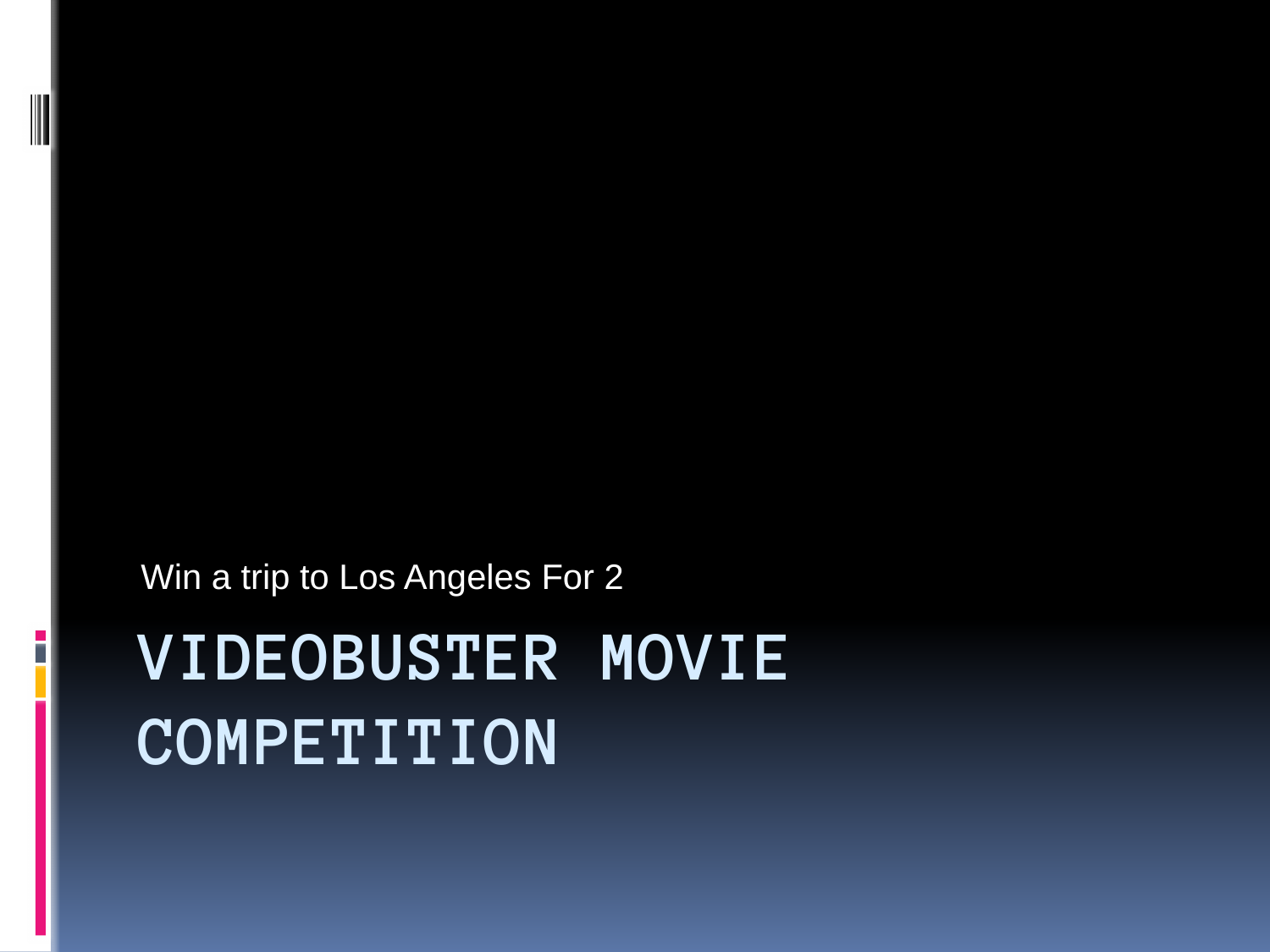

Win a trip to Los Angeles For 2
# Videobuster Movie Competition